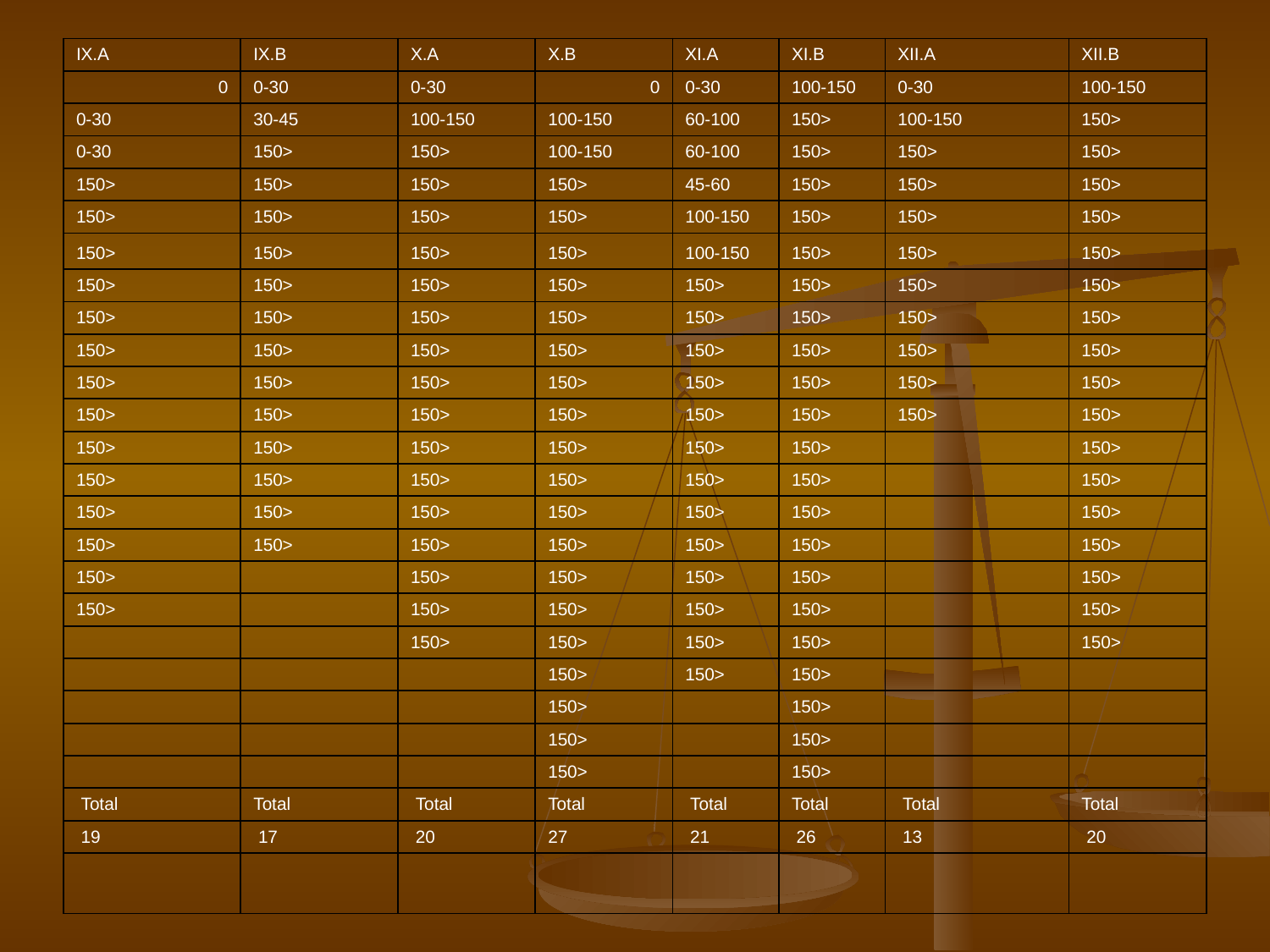

| IX.A | IX.B | X.A | X.B | XI.A | XI.B | XII.A | XII.B |
| --- | --- | --- | --- | --- | --- | --- | --- |
| 0 | 0-30 | 0-30 | 0 | 0-30 | 100-150 | 0-30 | 100-150 |
| 0-30 | 30-45 | 100-150 | 100-150 | 60-100 | 150> | 100-150 | 150> |
| 0-30 | 150> | 150> | 100-150 | 60-100 | 150> | 150> | 150> |
| 150> | 150> | 150> | 150> | 45-60 | 150> | 150> | 150> |
| 150> | 150> | 150> | 150> | 100-150 | 150> | 150> | 150> |
| 150> | 150> | 150> | 150> | 100-150 | 150> | 150> | 150> |
| 150> | 150> | 150> | 150> | 150> | 150> | 150> | 150> |
| 150> | 150> | 150> | 150> | 150> | 150> | 150> | 150> |
| 150> | 150> | 150> | 150> | 150> | 150> | 150> | 150> |
| 150> | 150> | 150> | 150> | 150> | 150> | 150> | 150> |
| 150> | 150> | 150> | 150> | 150> | 150> | 150> | 150> |
| 150> | 150> | 150> | 150> | 150> | 150> |  | 150> |
| 150> | 150> | 150> | 150> | 150> | 150> |  | 150> |
| 150> | 150> | 150> | 150> | 150> | 150> |  | 150> |
| 150> | 150> | 150> | 150> | 150> | 150> |  | 150> |
| 150> |  | 150> | 150> | 150> | 150> |  | 150> |
| 150> |  | 150> | 150> | 150> | 150> |  | 150> |
|  |  | 150> | 150> | 150> | 150> |  | 150> |
|  |  |  | 150> | 150> | 150> |  |  |
|  |  |  | 150> |  | 150> |  |  |
|  |  |  | 150> |  | 150> |  |  |
|  |  |  | 150> |  | 150> |  |  |
| Total | Total | Total | Total | Total | Total | Total | Total |
| 19 | 17 | 20 | 27 | 21 | 26 | 13 | 20 |
|  |  |  |  |  |  |  |  |